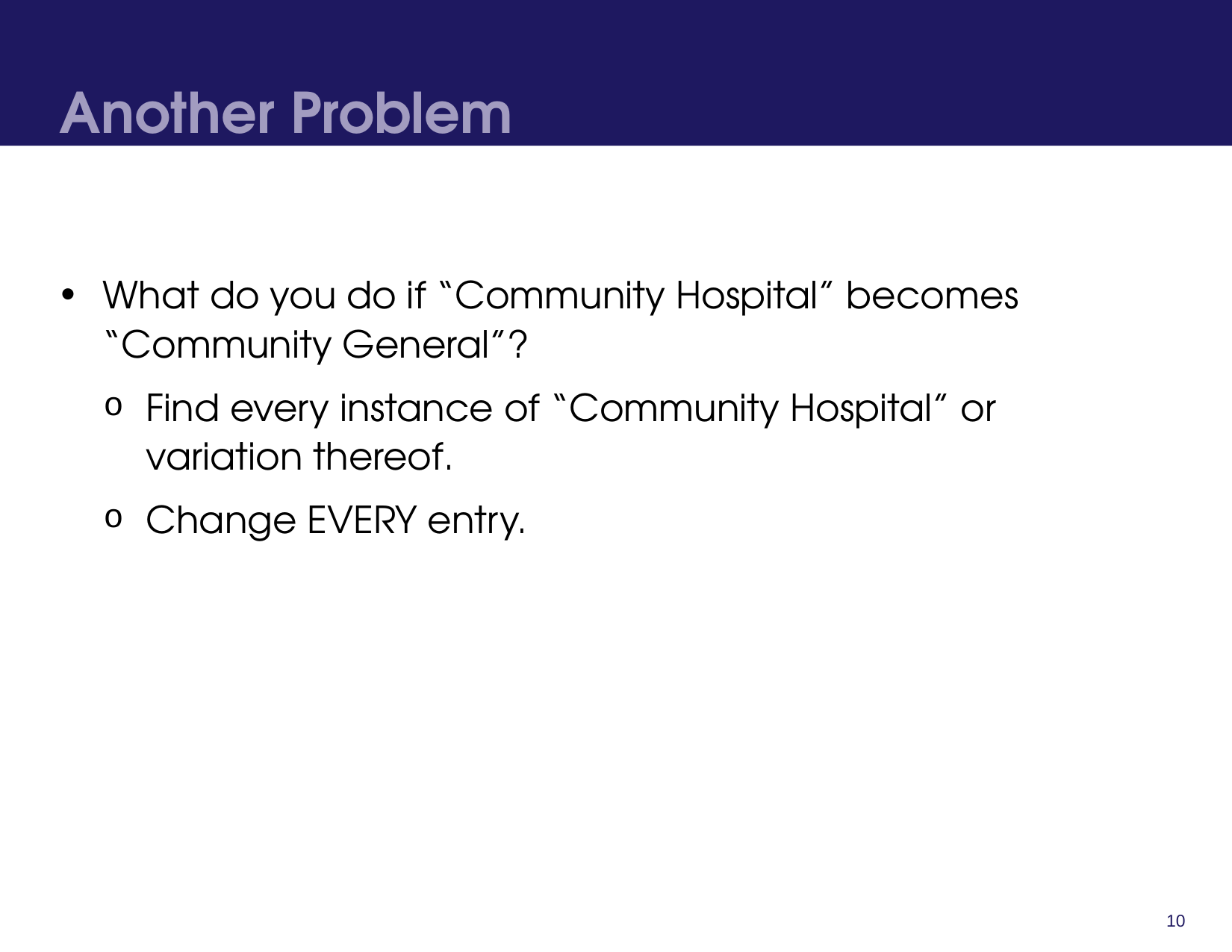

# Another Problem
What do you do if “Community Hospital” becomes “Community General”?
Find every instance of “Community Hospital” or variation thereof.
Change EVERY entry.
10